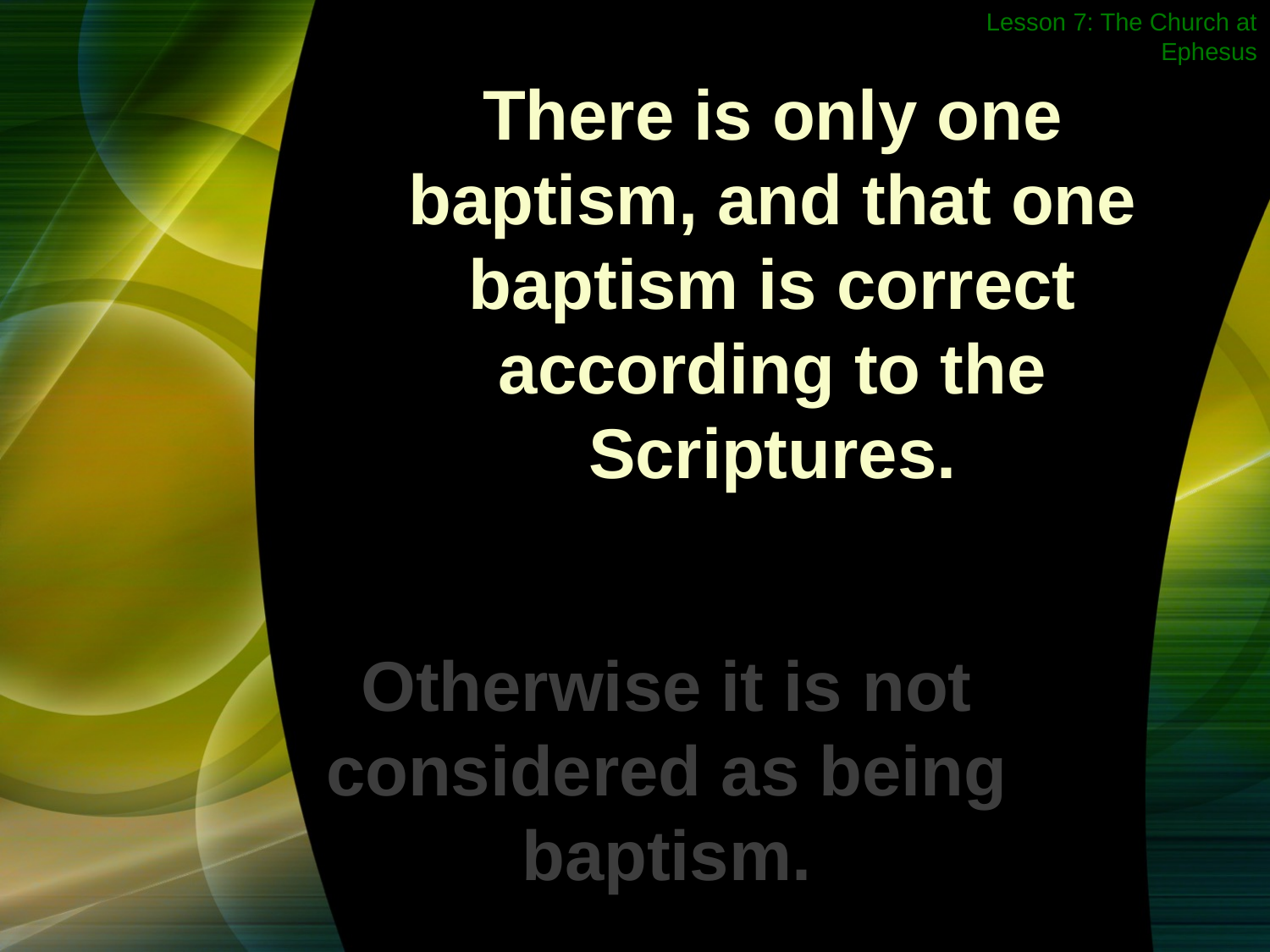

Lesson 7: The Church at Ephesus
There is only one baptism, and that one baptism is correct according to the Scriptures.
Otherwise it is not considered as being baptism.